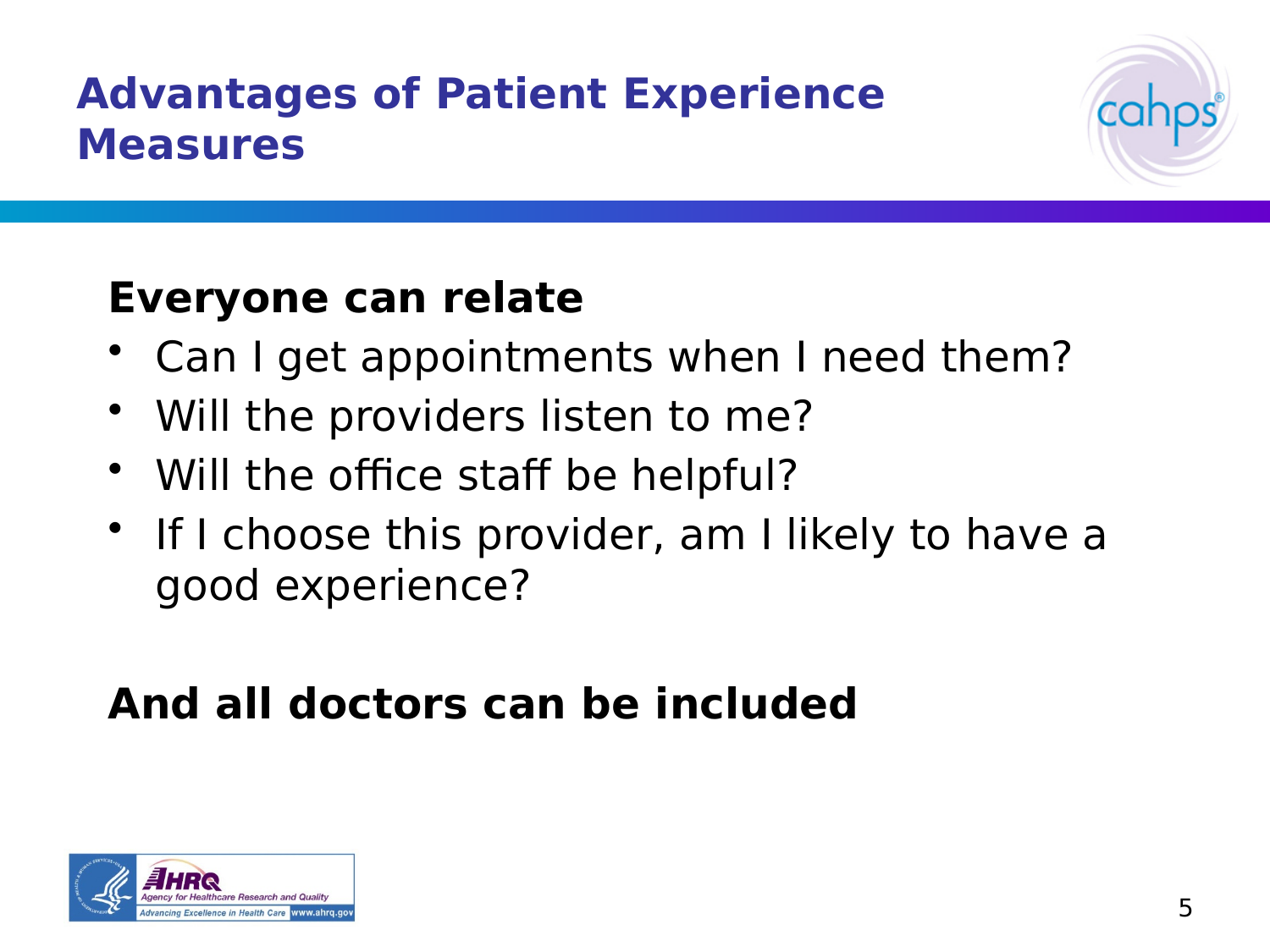

# Advantages of Patient Experience Measures
Everyone can relate
Can I get appointments when I need them?
Will the providers listen to me?
Will the office staff be helpful?
If I choose this provider, am I likely to have a good experience?

And all doctors can be included
5